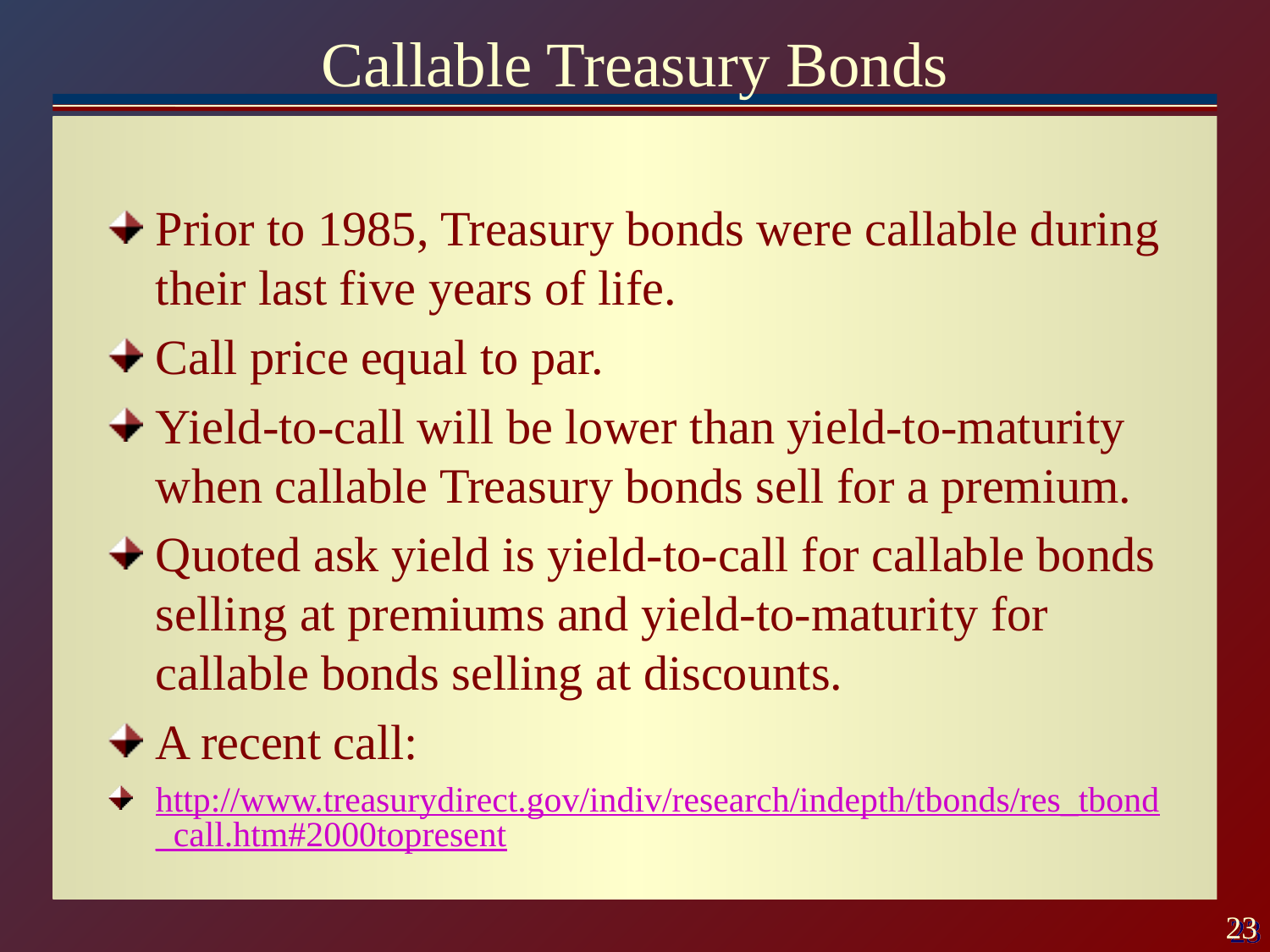

# Callable Treasury Bonds
Prior to 1985, Treasury bonds were callable during their last five years of life.
Call price equal to par.
Yield-to-call will be lower than yield-to-maturity when callable Treasury bonds sell for a premium.
Quoted ask yield is yield-to-call for callable bonds selling at premiums and yield-to-maturity for callable bonds selling at discounts.
A recent call:
http://www.treasurydirect.gov/indiv/research/indepth/tbonds/res_tbond_call.htm#2000topresent